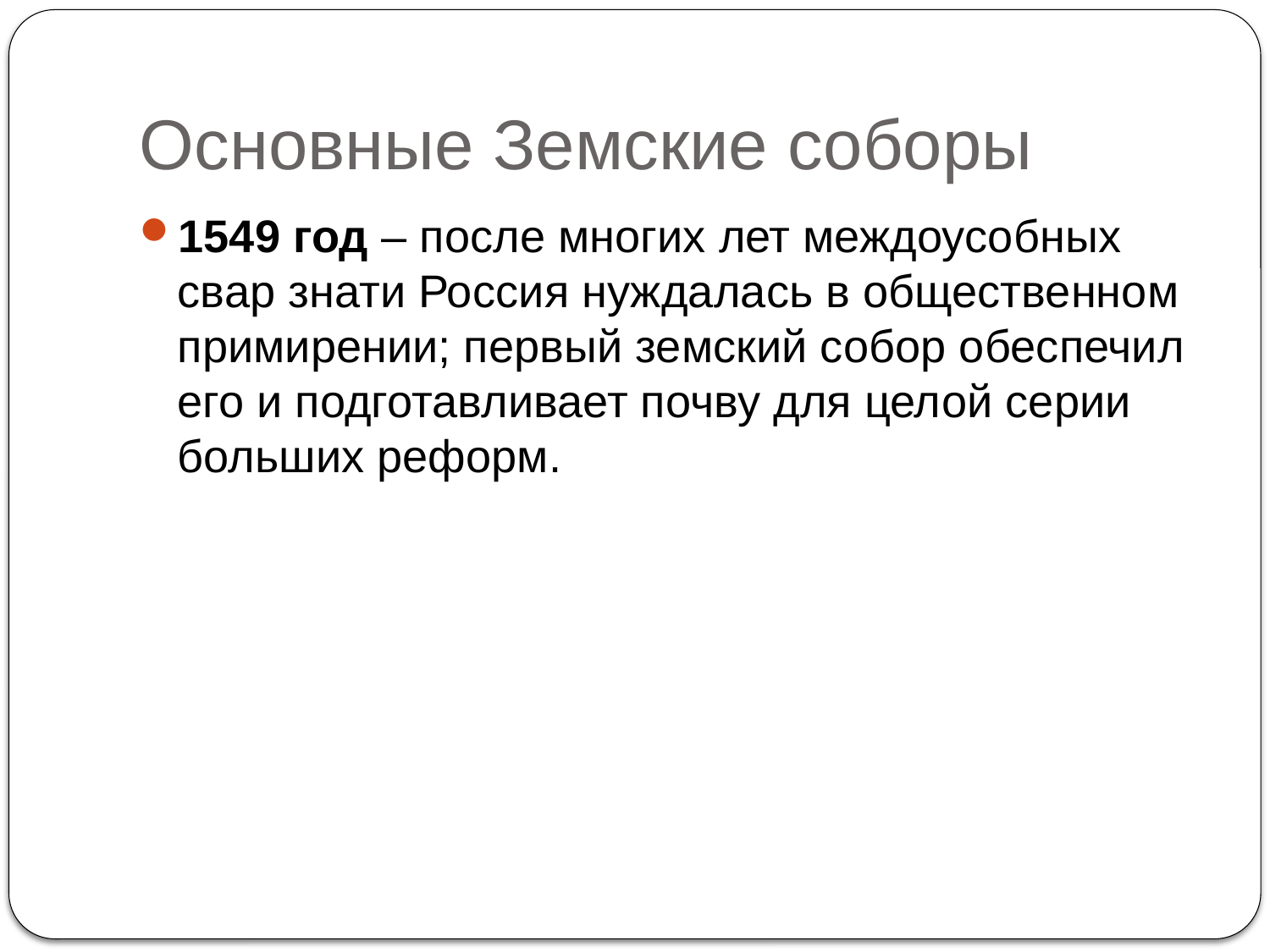

# Основные Земские соборы
1549 год – после многих лет междоусобных свар знати Россия нуждалась в общественном примирении; первый земский собор обеспечил его и подготавливает почву для целой серии больших реформ.